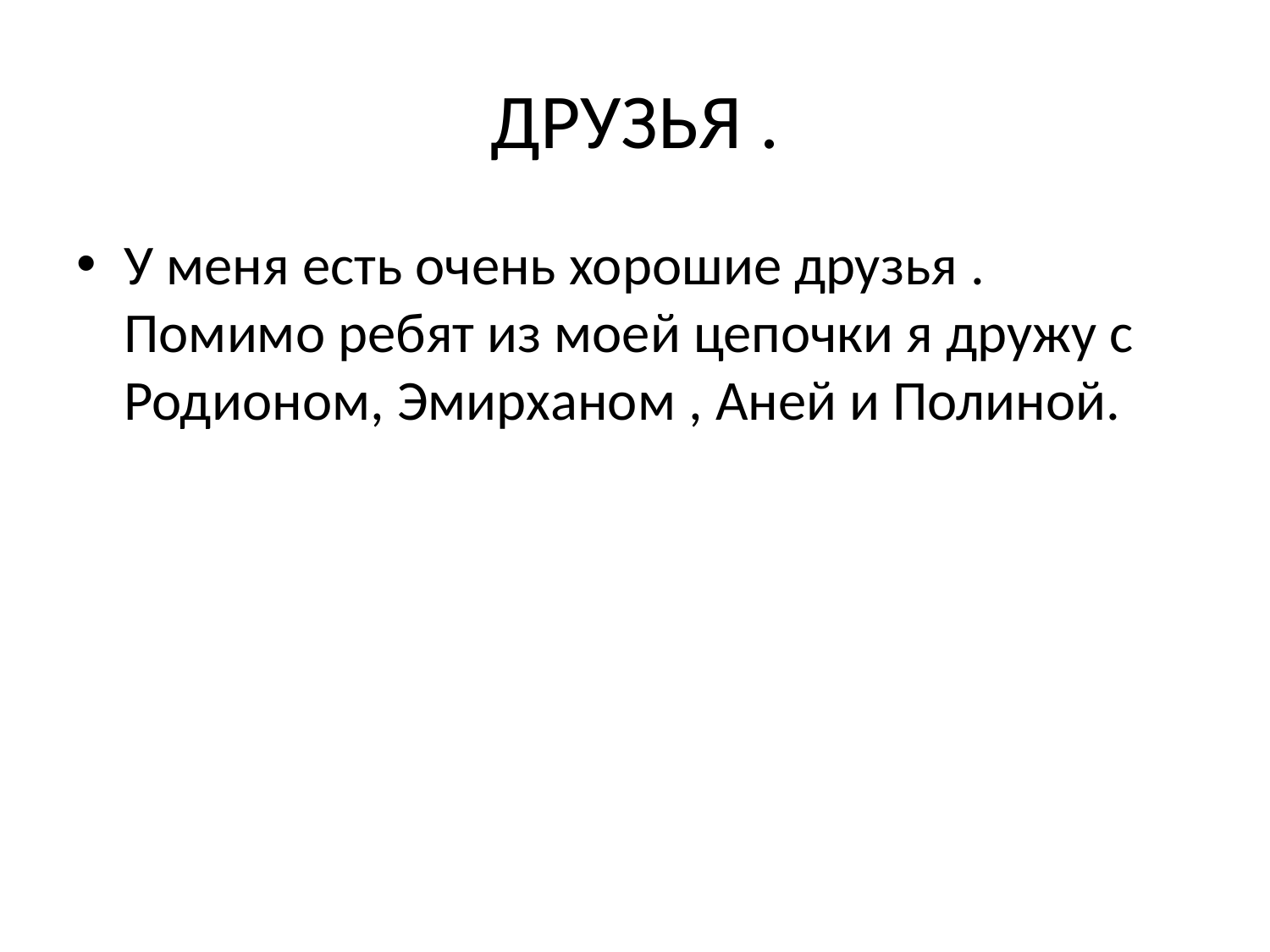

# ДРУЗЬЯ .
У меня есть очень хорошие друзья . Помимо ребят из моей цепочки я дружу с Родионом, Эмирханом , Аней и Полиной.